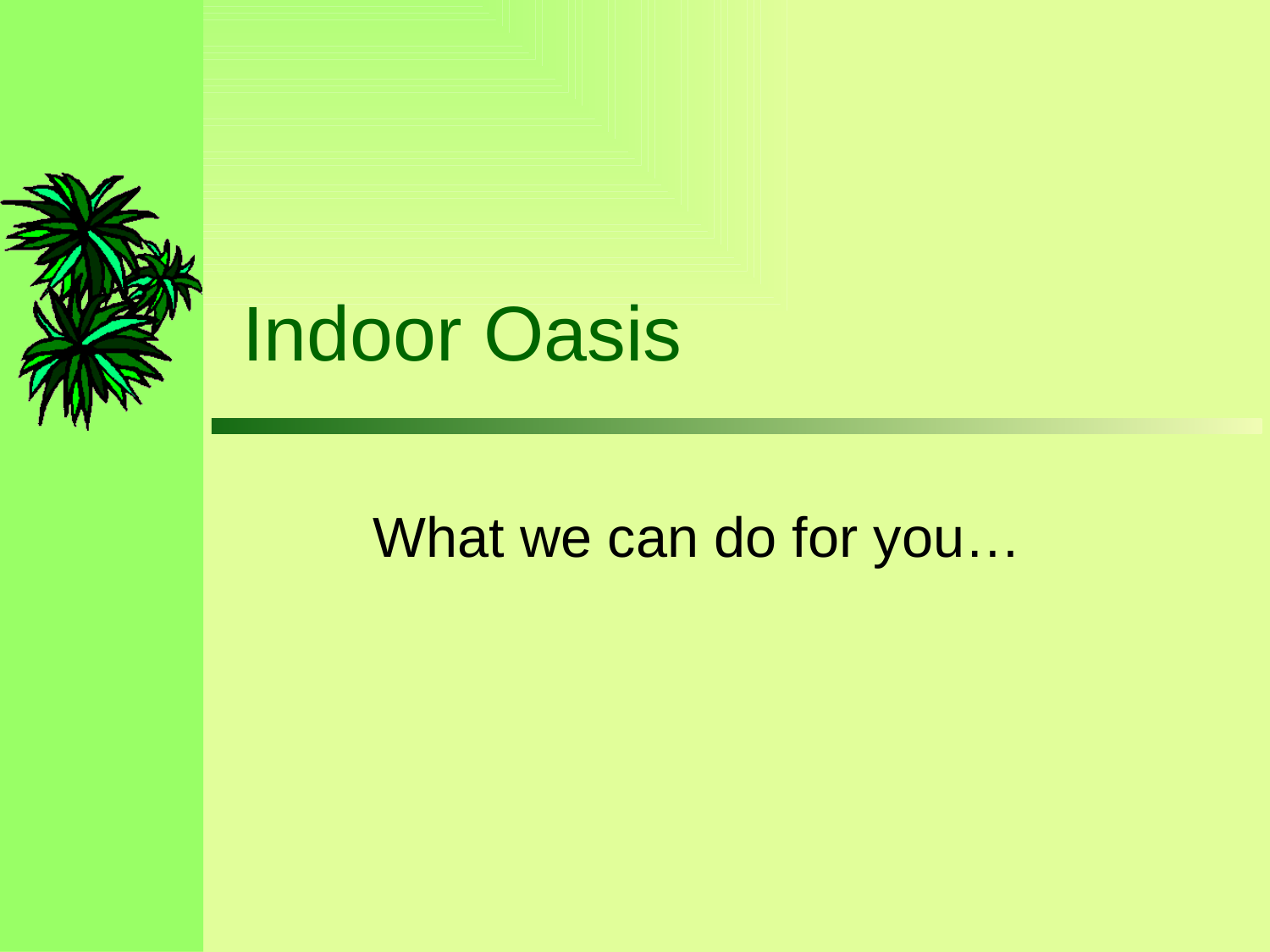

# Indoor Oasis
What we can do for you…